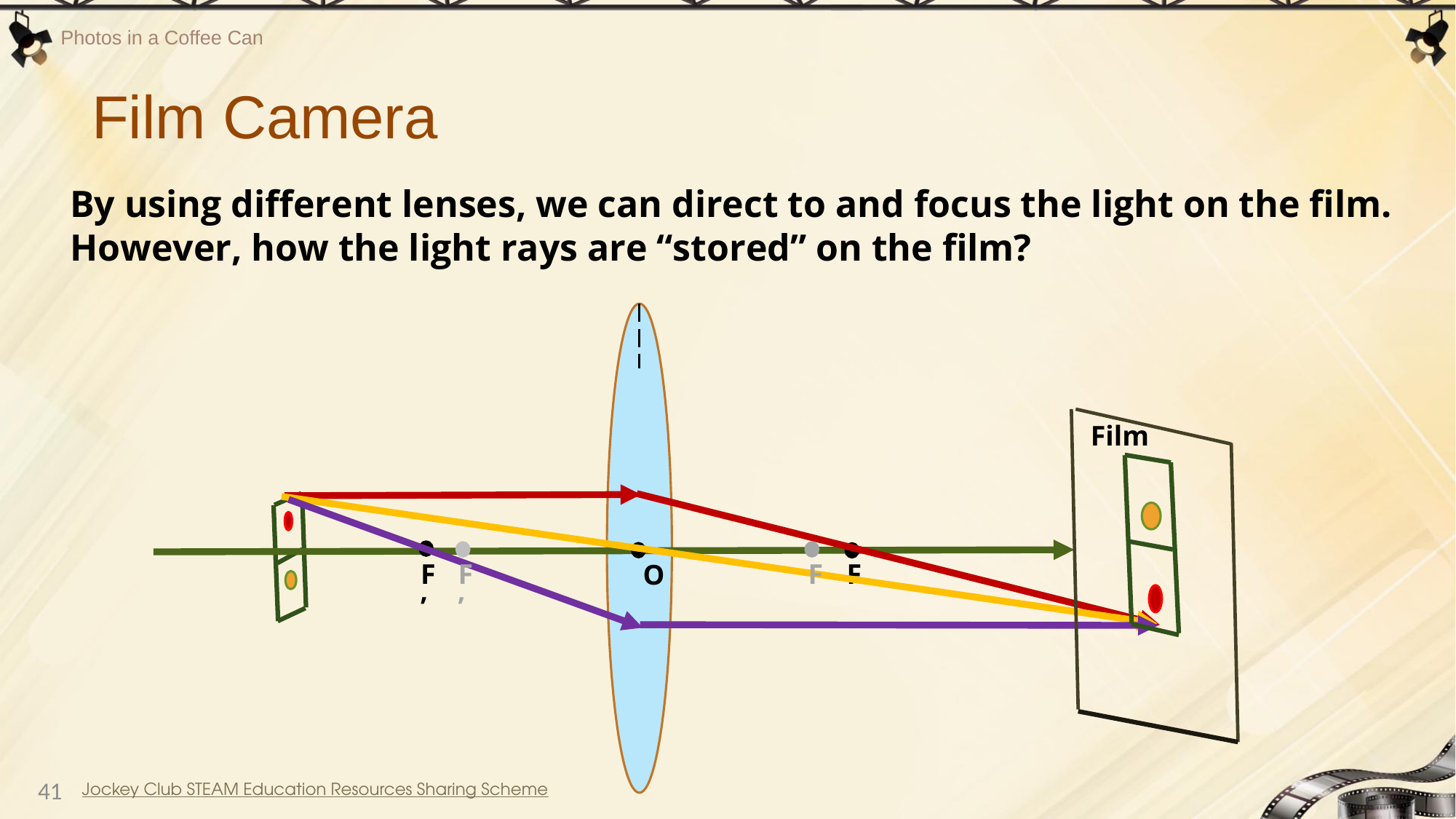

# Film Camera
By using different lenses, we can direct to and focus the light on the film.
However, how the light rays are “stored” on the film?

Film

F’
F’
F
F
O
41